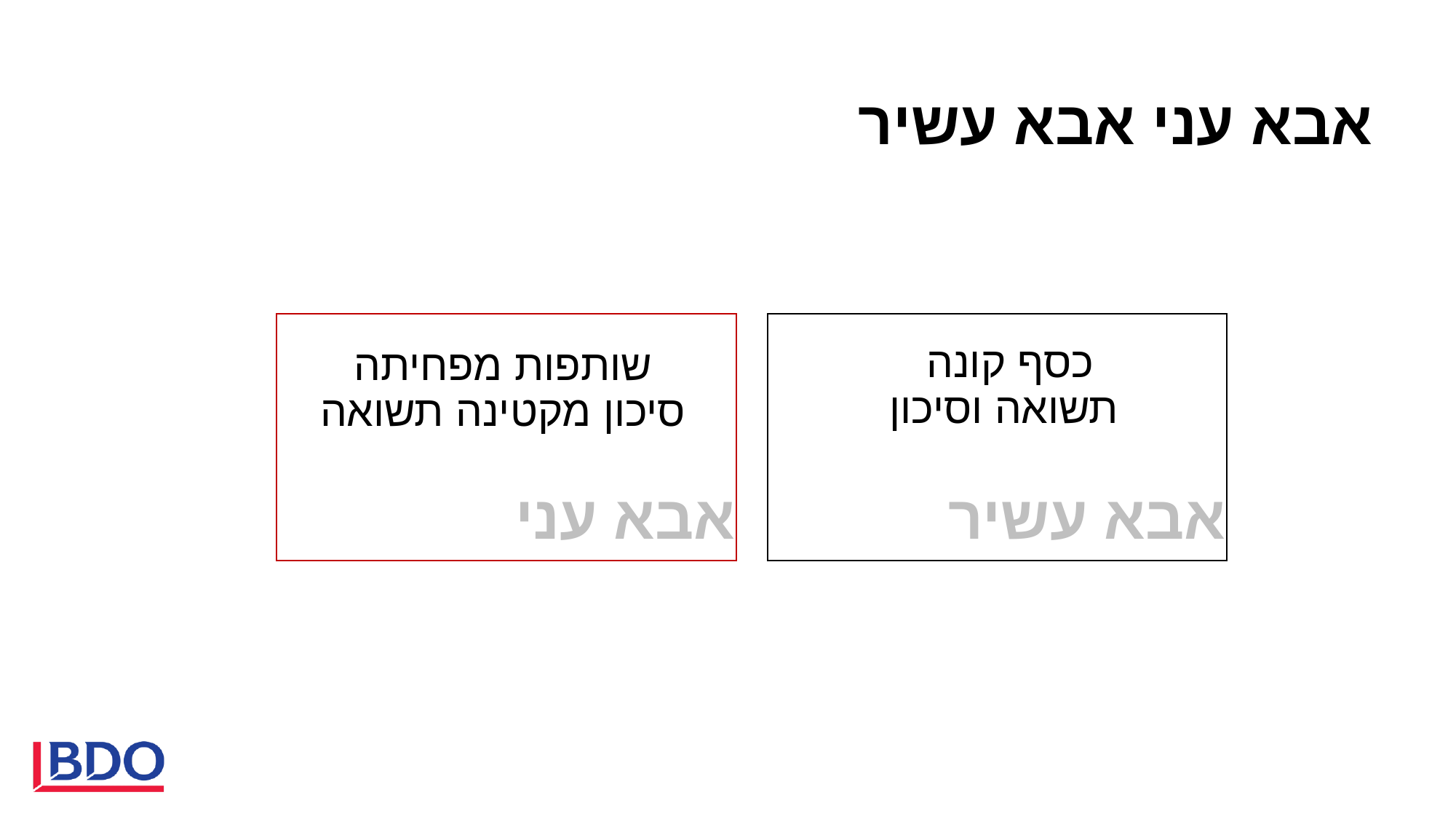

אבא עני אבא עשיר

כסף קונה
תשואה וסיכון
שותפות מפחיתה סיכון מקטינה תשואה
אבא עני
אבא עשיר